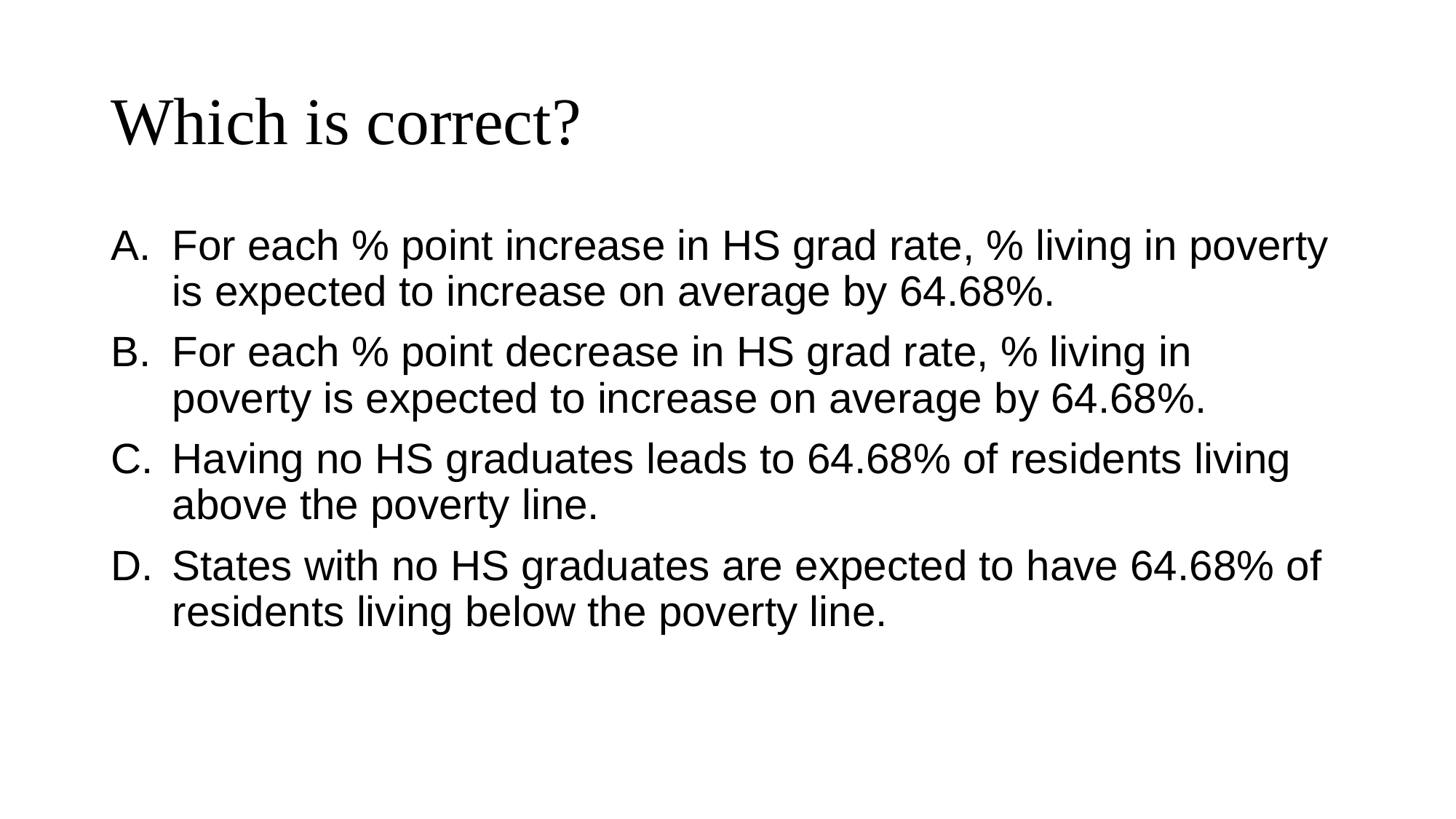

# Which is correct?
For each % point increase in HS grad rate, % living in poverty is expected to increase on average by 64.68%.
For each % point decrease in HS grad rate, % living in poverty is expected to increase on average by 64.68%.
Having no HS graduates leads to 64.68% of residents living above the poverty line.
States with no HS graduates are expected to have 64.68% of residents living below the poverty line.